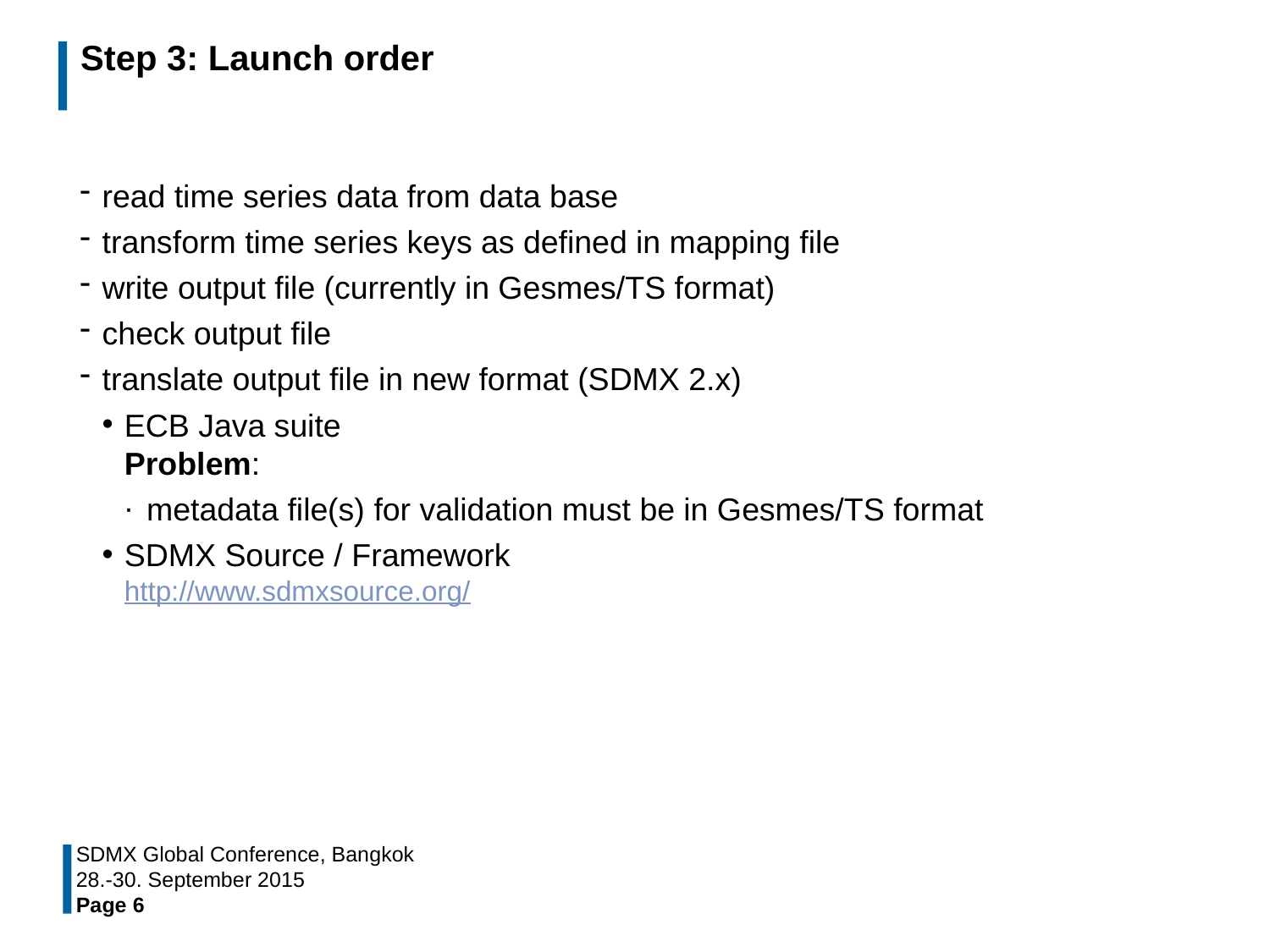

# Step 3: Launch order
read time series data from data base
transform time series keys as defined in mapping file
write output file (currently in Gesmes/TS format)
check output file
translate output file in new format (SDMX 2.x)
ECB Java suite
Problem:
metadata file(s) for validation must be in Gesmes/TS format
SDMX Source / Framework
http://www.sdmxsource.org/

SDMX Global Conference, Bangkok
28.-30. September 2015
Page 6